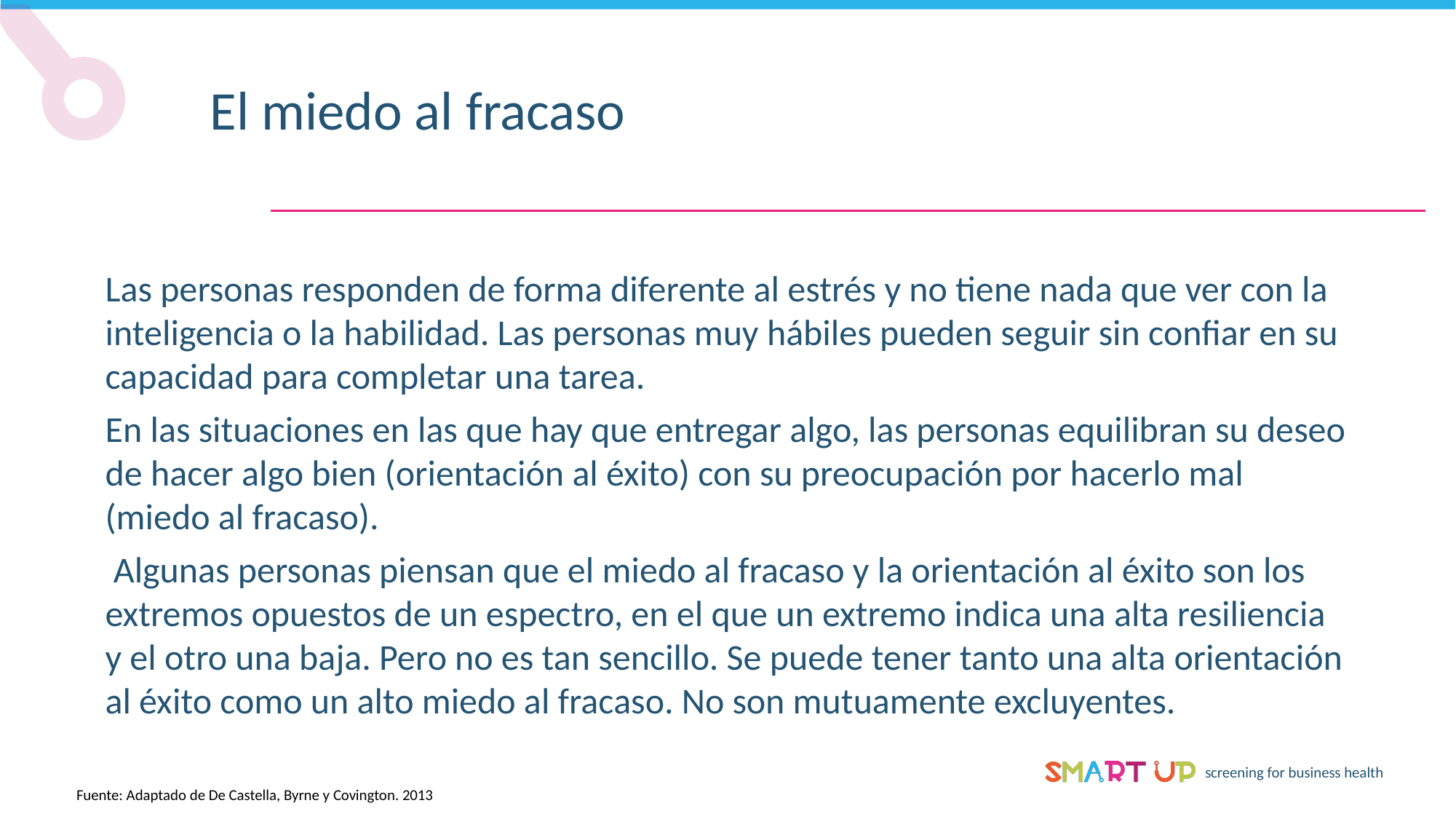

El miedo al fracaso
Las personas responden de forma diferente al estrés y no tiene nada que ver con la inteligencia o la habilidad. Las personas muy hábiles pueden seguir sin confiar en su capacidad para completar una tarea.
En las situaciones en las que hay que entregar algo, las personas equilibran su deseo de hacer algo bien (orientación al éxito) con su preocupación por hacerlo mal (miedo al fracaso).
 Algunas personas piensan que el miedo al fracaso y la orientación al éxito son los extremos opuestos de un espectro, en el que un extremo indica una alta resiliencia y el otro una baja. Pero no es tan sencillo. Se puede tener tanto una alta orientación al éxito como un alto miedo al fracaso. No son mutuamente excluyentes.
Fuente: Adaptado de De Castella, Byrne y Covington. 2013